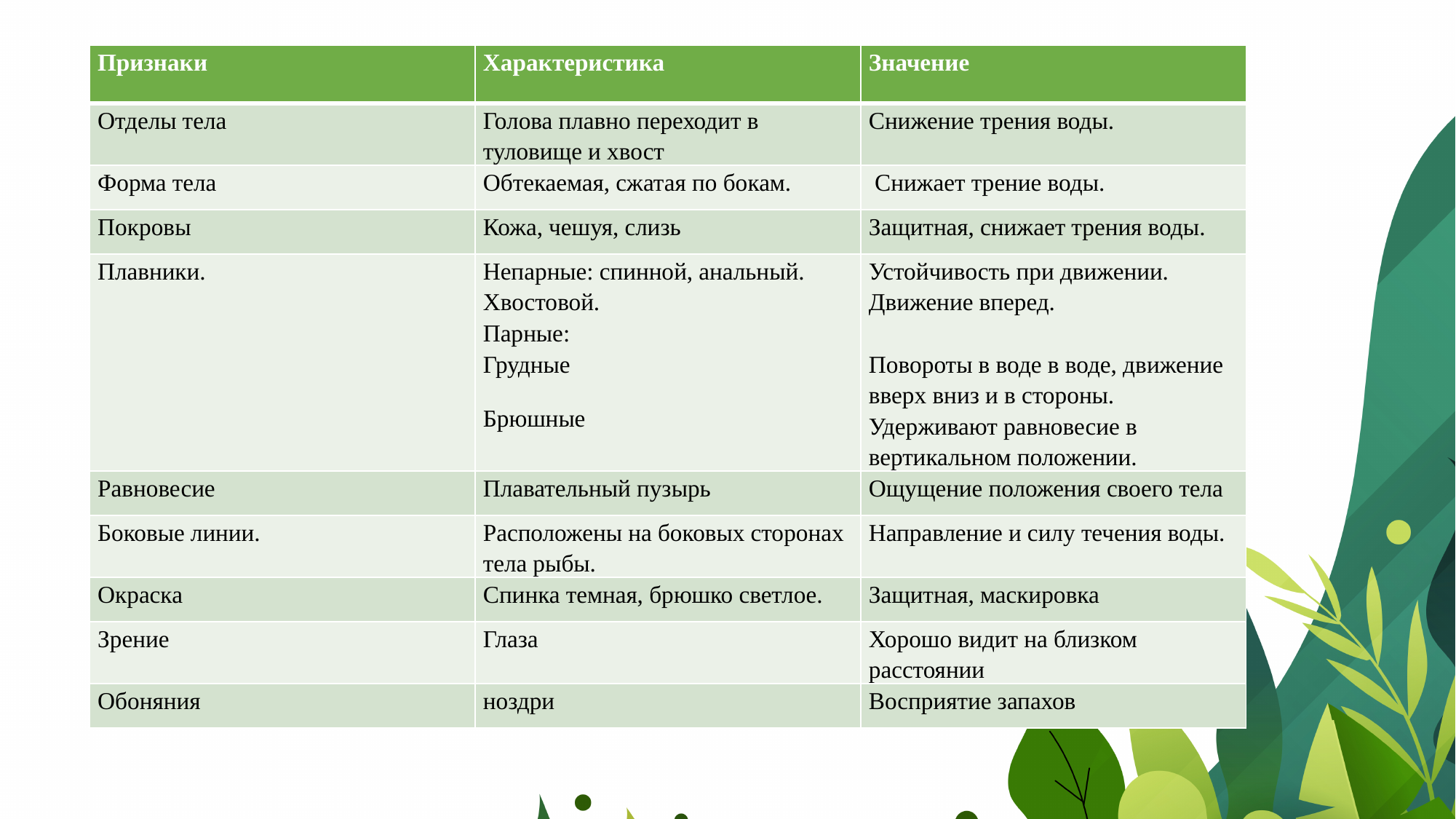

| Признаки | Характеристика | Значение |
| --- | --- | --- |
| Отделы тела | Голова плавно переходит в туловище и хвост | Снижение трения воды. |
| Форма тела | Обтекаемая, сжатая по бокам. | Снижает трение воды. |
| Покровы | Кожа, чешуя, слизь | Защитная, снижает трения воды. |
| Плавники. | Непарные: спинной, анальный. Хвостовой. Парные: Грудные Брюшные | Устойчивость при движении. Движение вперед.   Повороты в воде в воде, движение вверх вниз и в стороны. Удерживают равновесие в вертикальном положении. |
| Равновесие | Плавательный пузырь | Ощущение положения своего тела |
| Боковые линии. | Расположены на боковых сторонах тела рыбы. | Направление и силу течения воды. |
| Окраска | Спинка темная, брюшко светлое. | Защитная, маскировка |
| Зрение | Глаза | Хорошо видит на близком расстоянии |
| Обоняния | ноздри | Восприятие запахов |